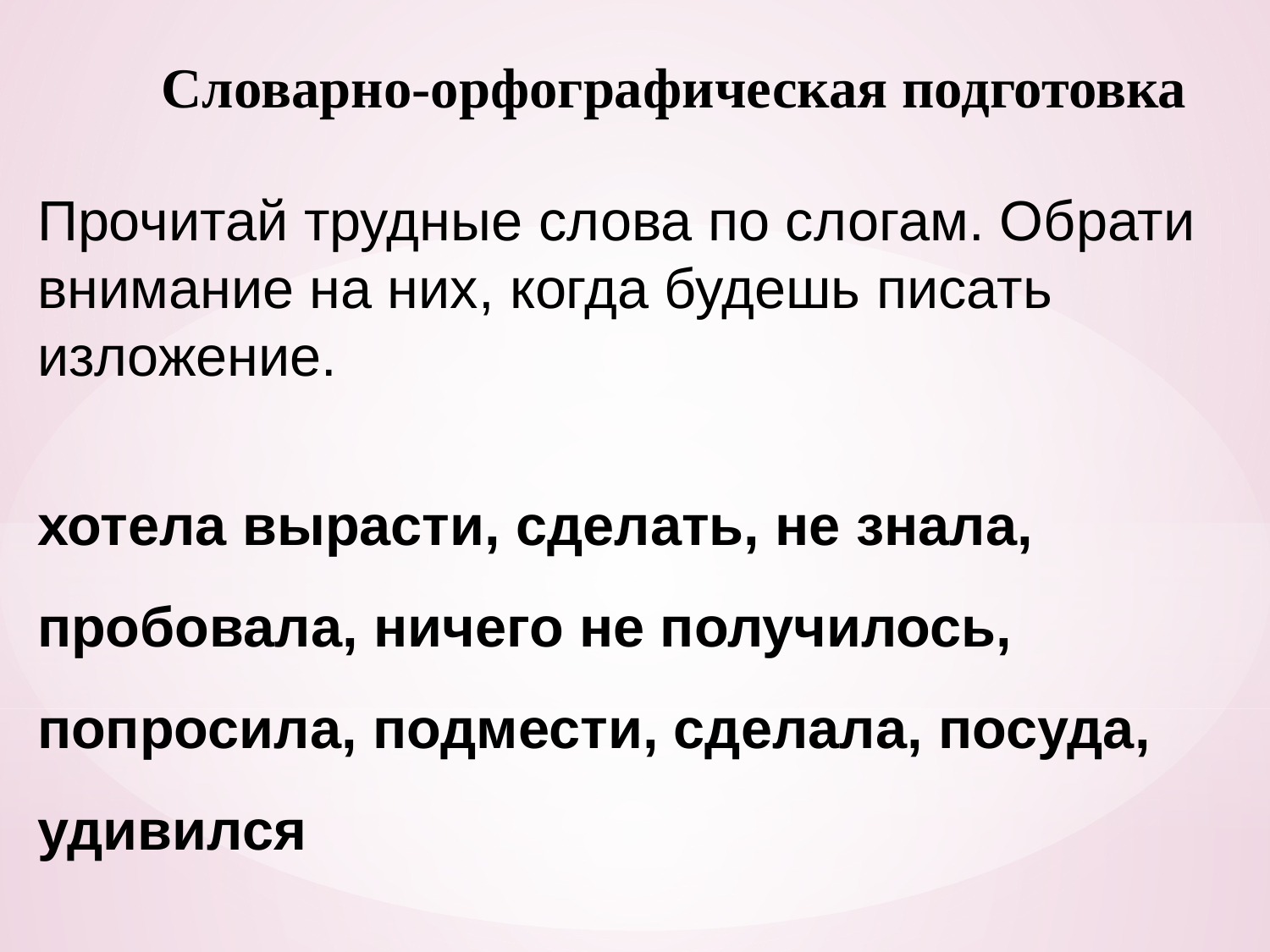

Словарно-орфографическая подготовка
Прочитай трудные слова по слогам. Обрати внимание на них, когда будешь писать изложение.

хотела вырасти, сделать, не знала, пробовала, ничего не получилось, попросила, подмести, сделала, посуда, удивился